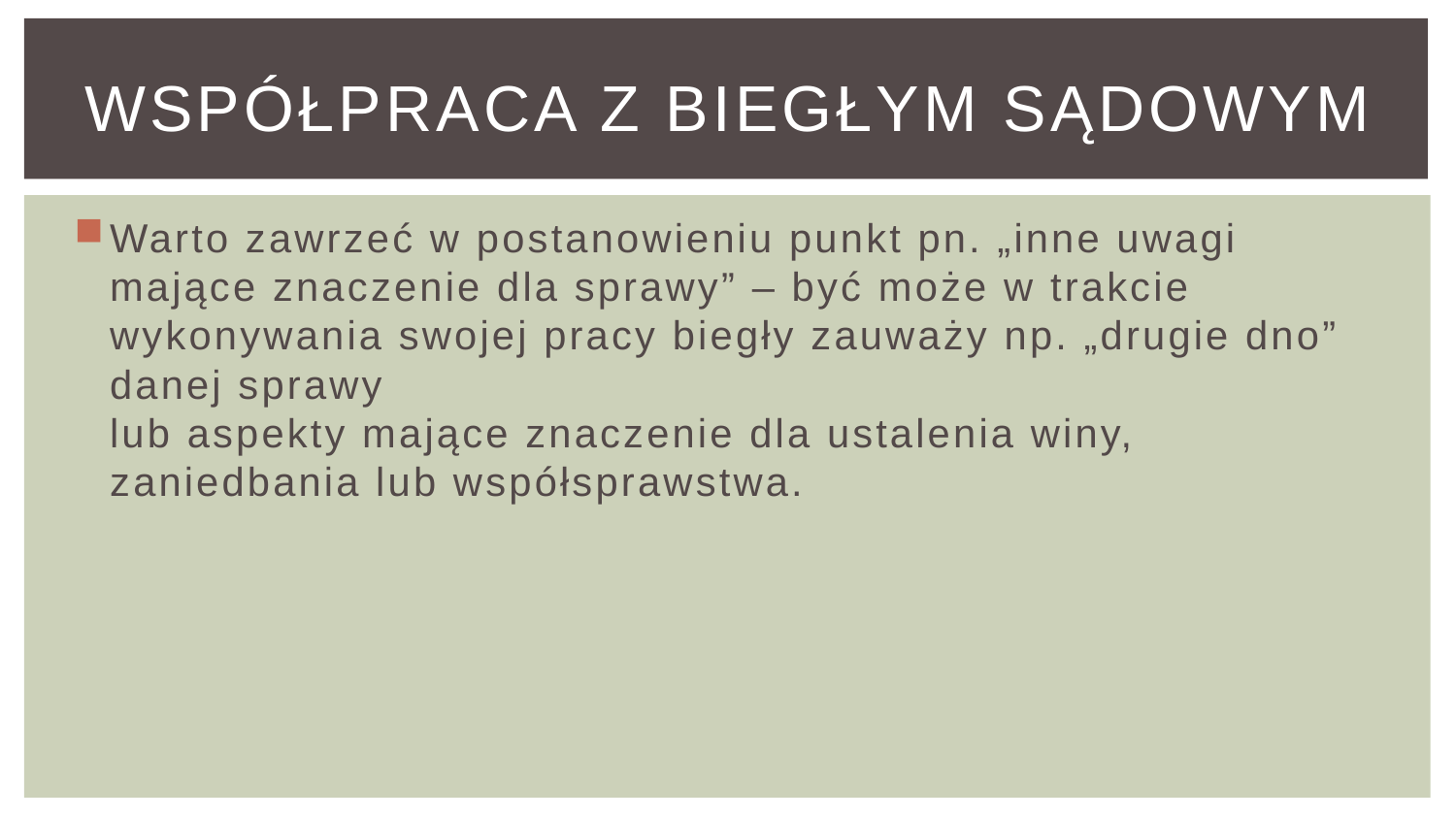

# Współpraca z biegłym sądowym
Warto zawrzeć w postanowieniu punkt pn. „inne uwagi mające znaczenie dla sprawy” – być może w trakcie wykonywania swojej pracy biegły zauważy np. „drugie dno” danej sprawy
lub aspekty mające znaczenie dla ustalenia winy, zaniedbania lub współsprawstwa.